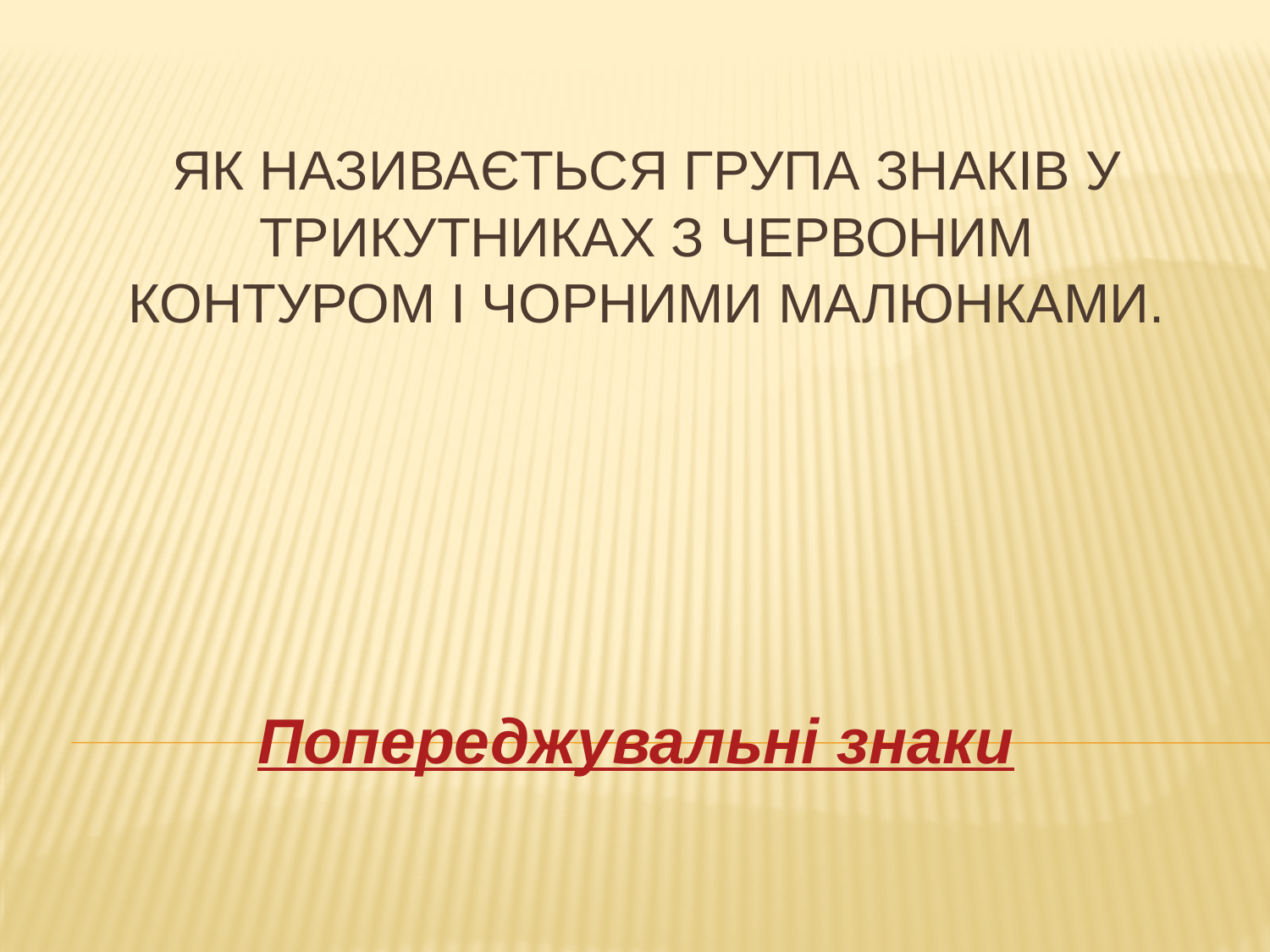

# Як називається група знаків у трикутниках з червоним контуром і чорними малюнками.
Попереджувальні знаки